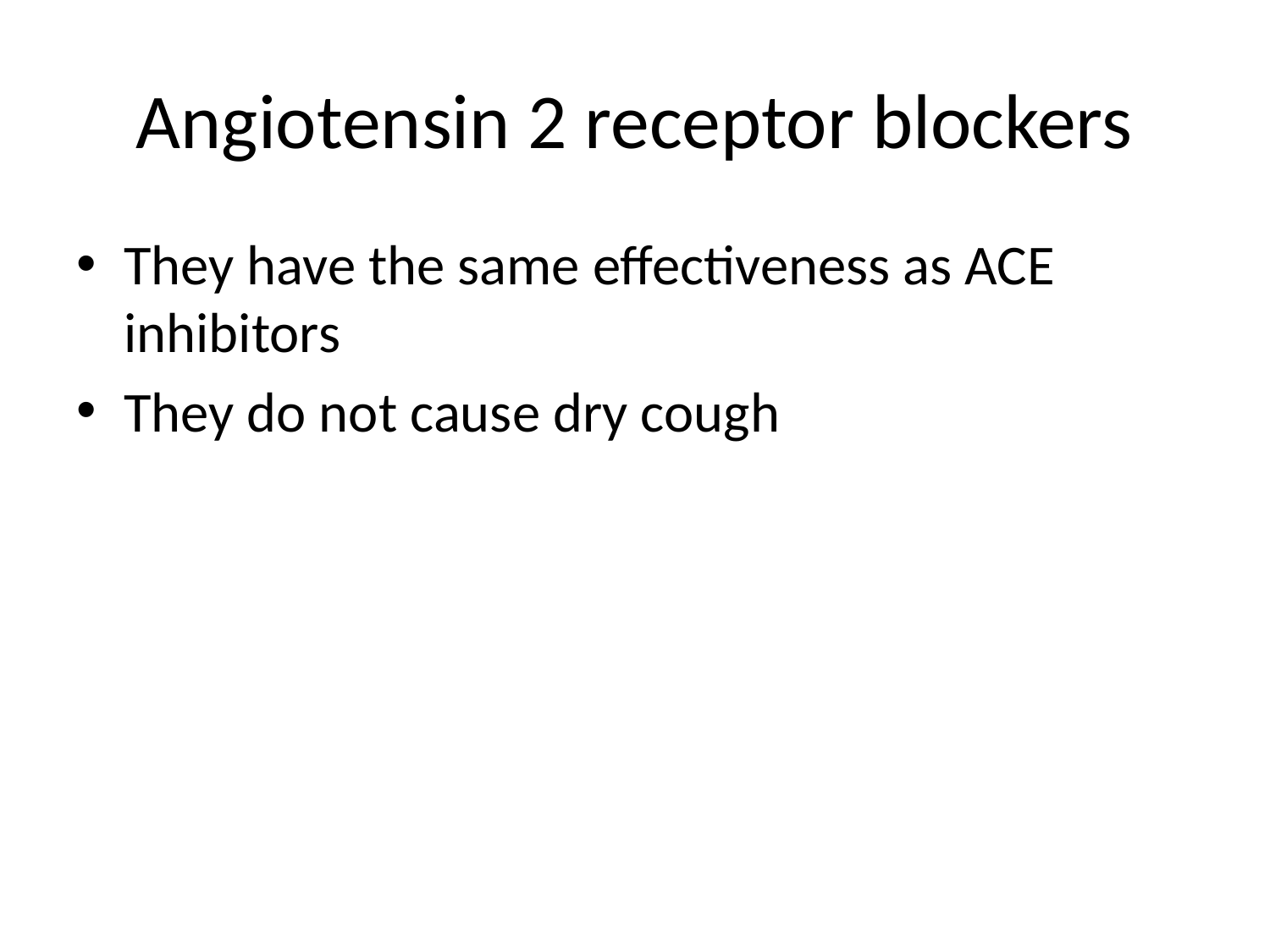

# Angiotensin 2 receptor blockers
They have the same effectiveness as ACE inhibitors
They do not cause dry cough